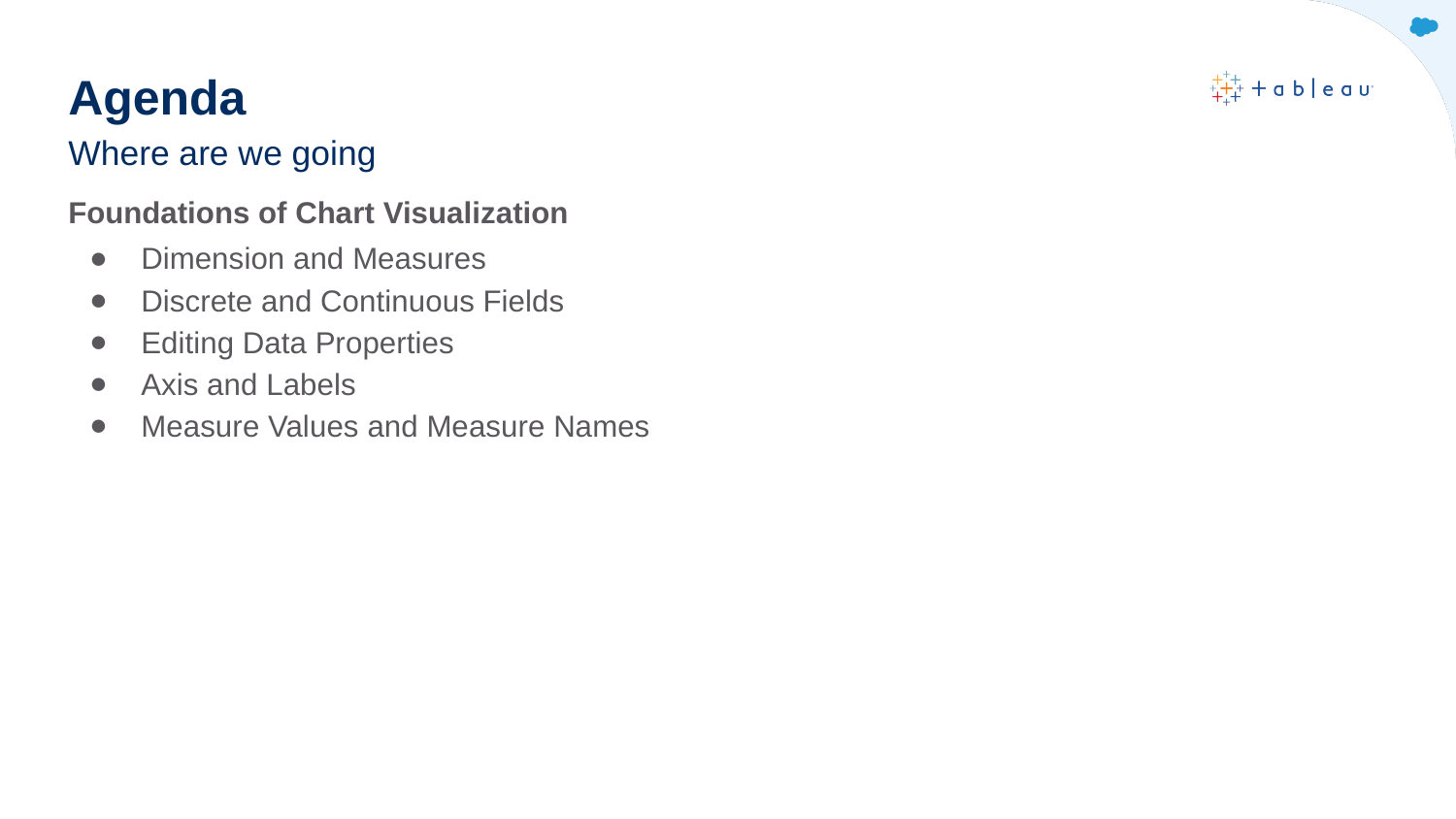

# Agenda
Where are we going
Foundations of Chart Visualization
Dimension and Measures
Discrete and Continuous Fields
Editing Data Properties
Axis and Labels
Measure Values and Measure Names